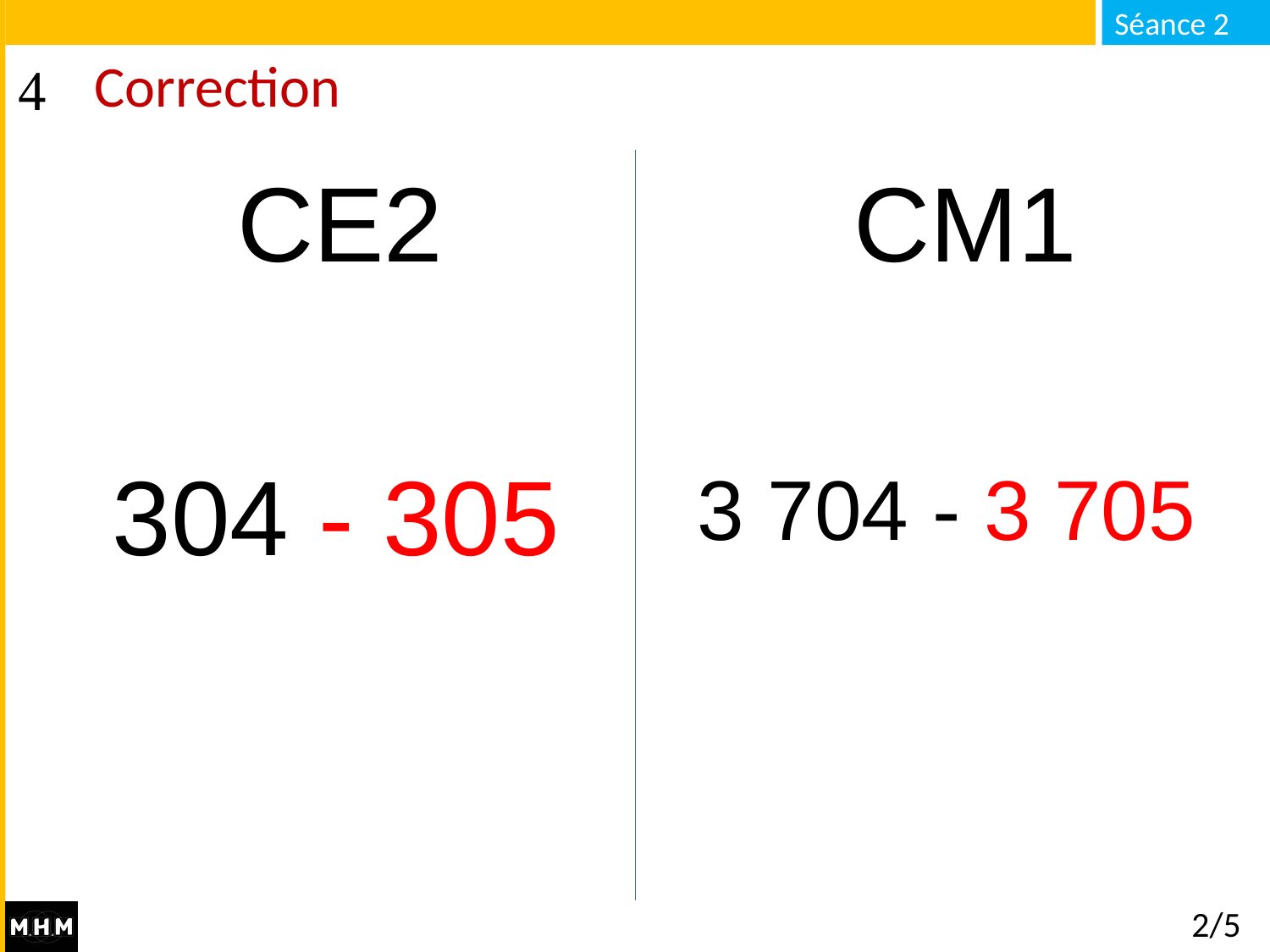

# Correction
CE2              CM1

304 - 305
3 704 - 3 705
2/5